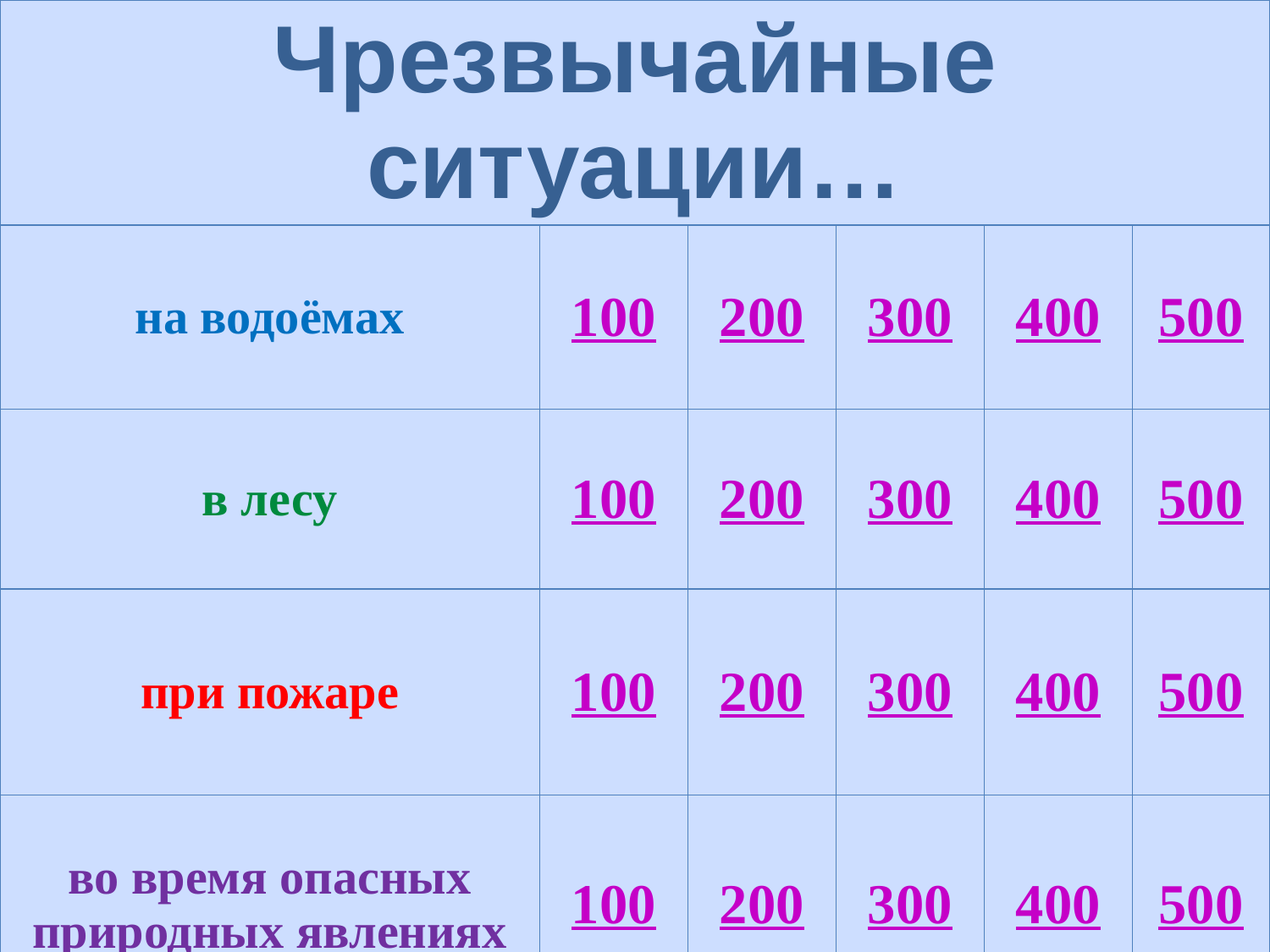

#
| Чрезвычайные ситуации… |  |  |  |  |  |
| --- | --- | --- | --- | --- | --- |
| на водоёмах | 100 | 200 | 300 | 400 | 500 |
| в лесу | 100 | 200 | 300 | 400 | 500 |
| при пожаре | 100 | 200 | 300 | 400 | 500 |
| во время опасных природных явлениях | 100 | 200 | 300 | 400 | 500 |